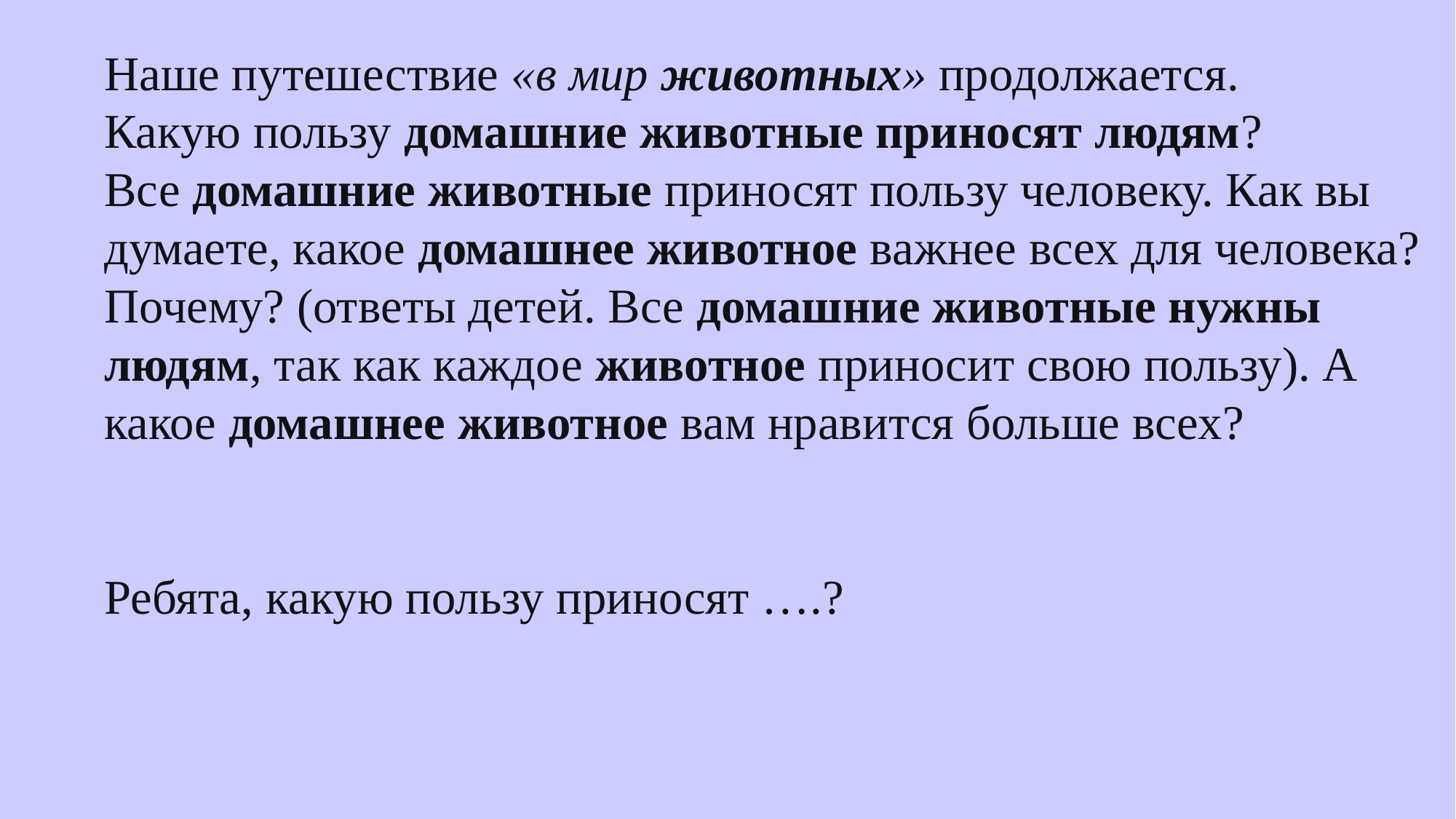

Наше путешествие «в мир животных» продолжается.
Какую пользу домашние животные приносят людям?
Все домашние животные приносят пользу человеку. Как вы думаете, какое домашнее животное важнее всех для человека? Почему? (ответы детей. Все домашние животные нужны людям, так как каждое животное приносит свою пользу). А какое домашнее животное вам нравится больше всех?

Ребята, какую пользу приносят ….?